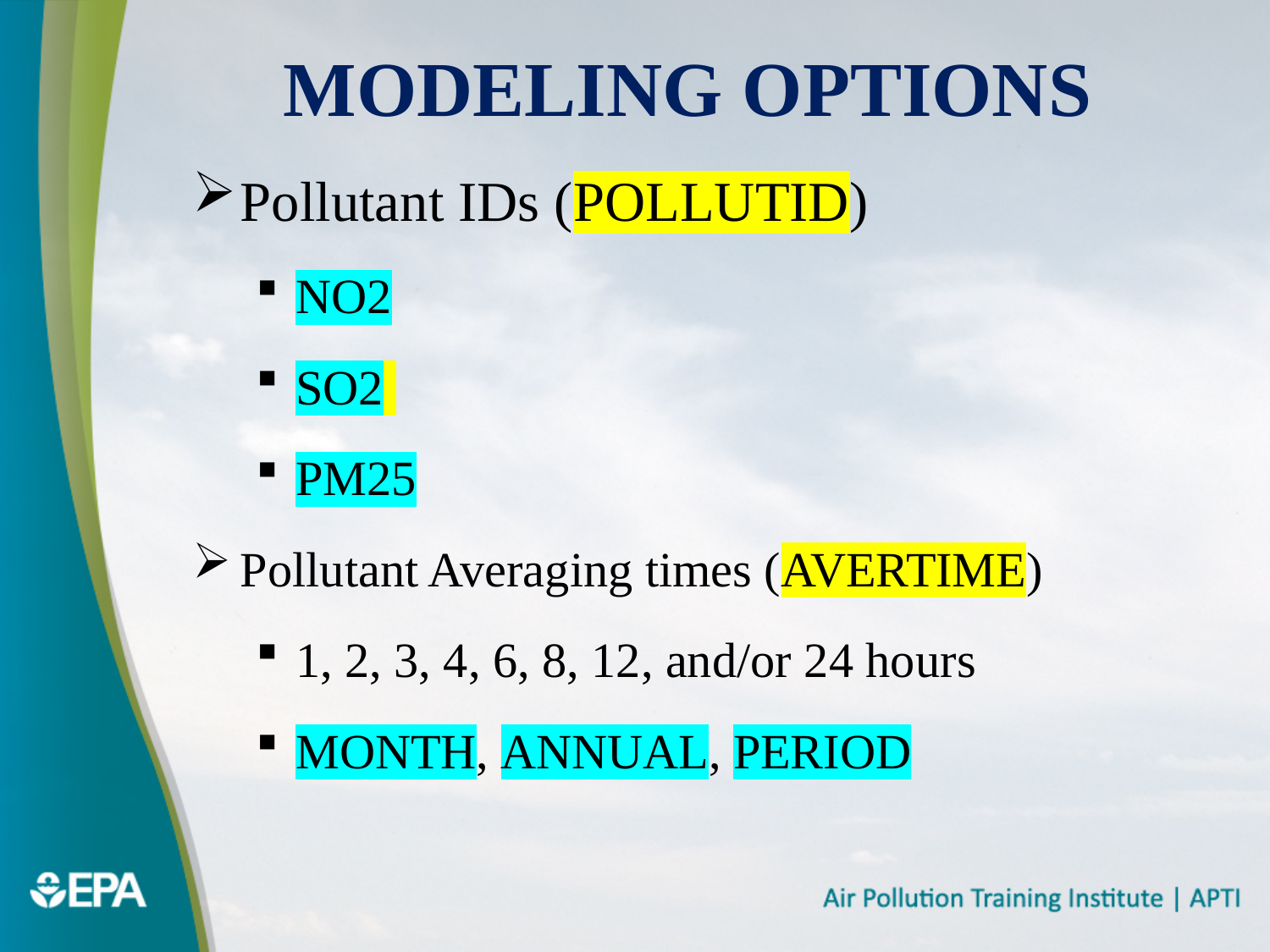

# Modeling Options
Pollutant IDs (POLLUTID)
NO2
SO2
PM25
Pollutant Averaging times (AVERTIME)
1, 2, 3, 4, 6, 8, 12, and/or 24 hours
MONTH, ANNUAL, PERIOD